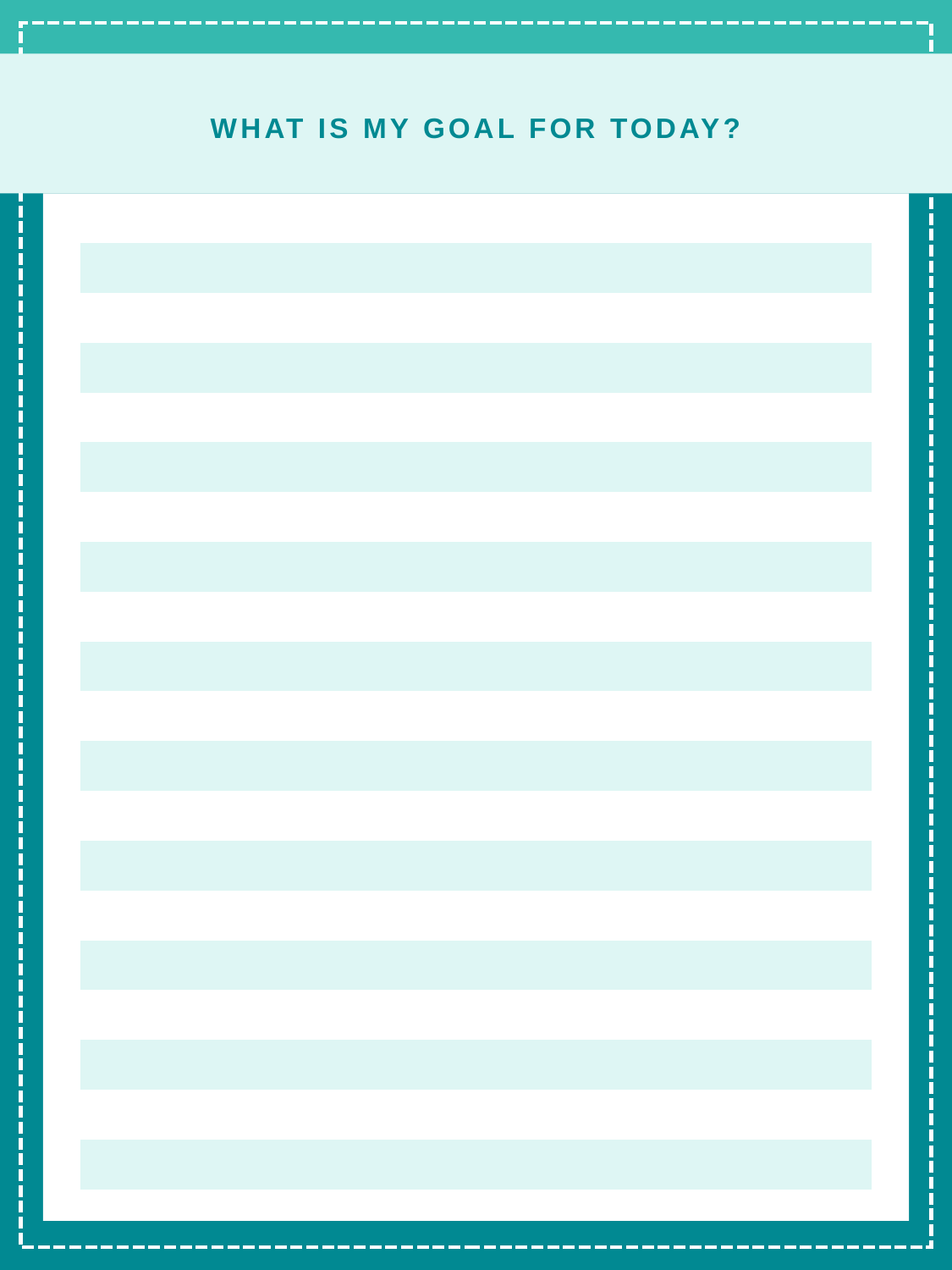

WHAT IS MY GOAL FOR TODAY?

|  |
| --- |
|  |
|  |
|  |
|  |
|  |
|  |
|  |
|  |
|  |
|  |
|  |
|  |
|  |
|  |
|  |
|  |
|  |
|  |